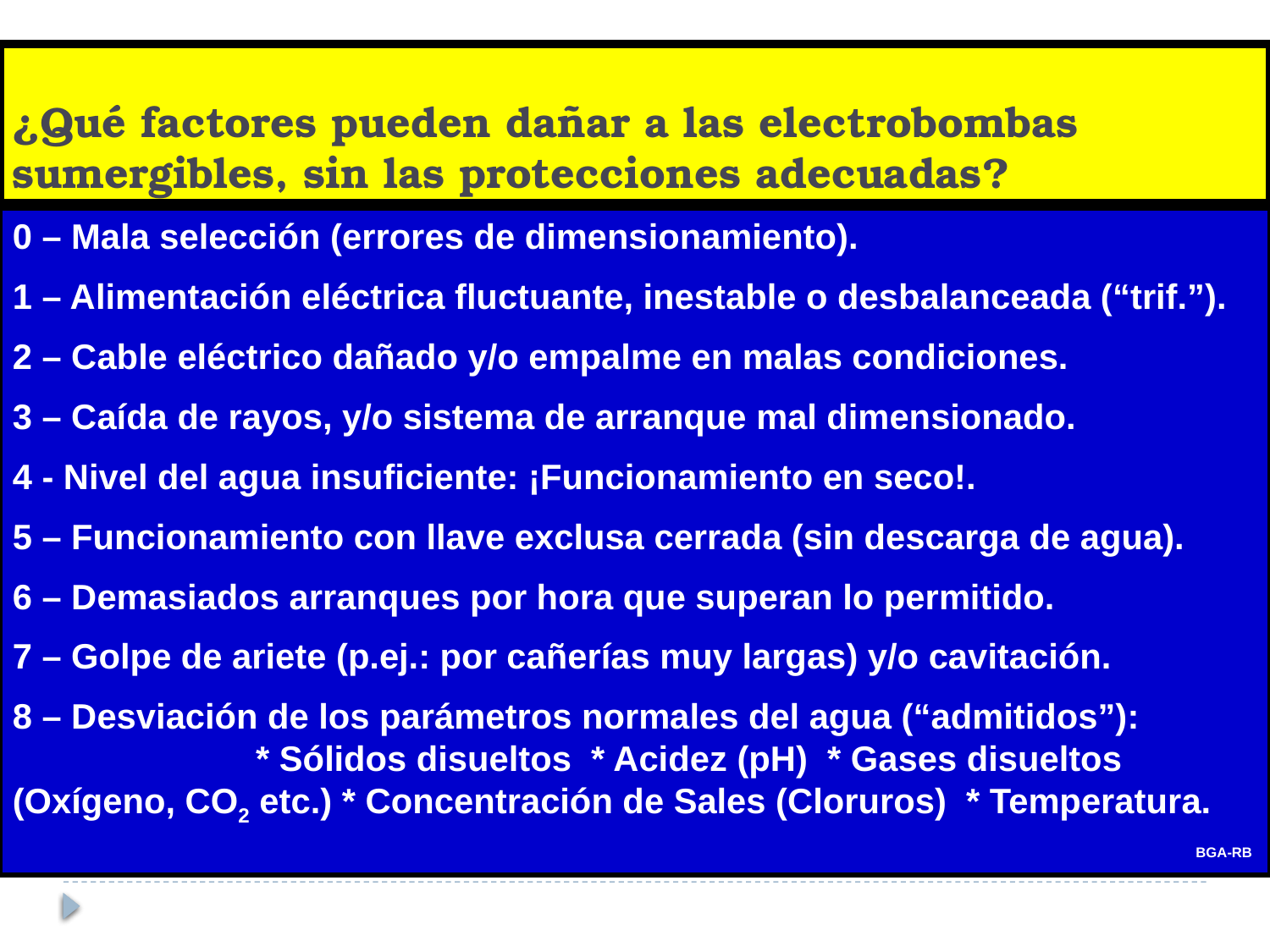

# ¿Qué factores pueden dañar a las electrobombas sumergibles, sin las protecciones adecuadas?
0 – Mala selección (errores de dimensionamiento).
1 – Alimentación eléctrica fluctuante, inestable o desbalanceada (“trif.”).
2 – Cable eléctrico dañado y/o empalme en malas condiciones.
3 – Caída de rayos, y/o sistema de arranque mal dimensionado.
4 - Nivel del agua insuficiente: ¡Funcionamiento en seco!.
5 – Funcionamiento con llave exclusa cerrada (sin descarga de agua).
6 – Demasiados arranques por hora que superan lo permitido.
7 – Golpe de ariete (p.ej.: por cañerías muy largas) y/o cavitación.
8 – Desviación de los parámetros normales del agua (“admitidos”):                                      * Sólidos disueltos  * Acidez (pH)  * Gases disueltos (Oxígeno, CO2 etc.) * Concentración de Sales (Cloruros)  * Temperatura.
BGA-RB